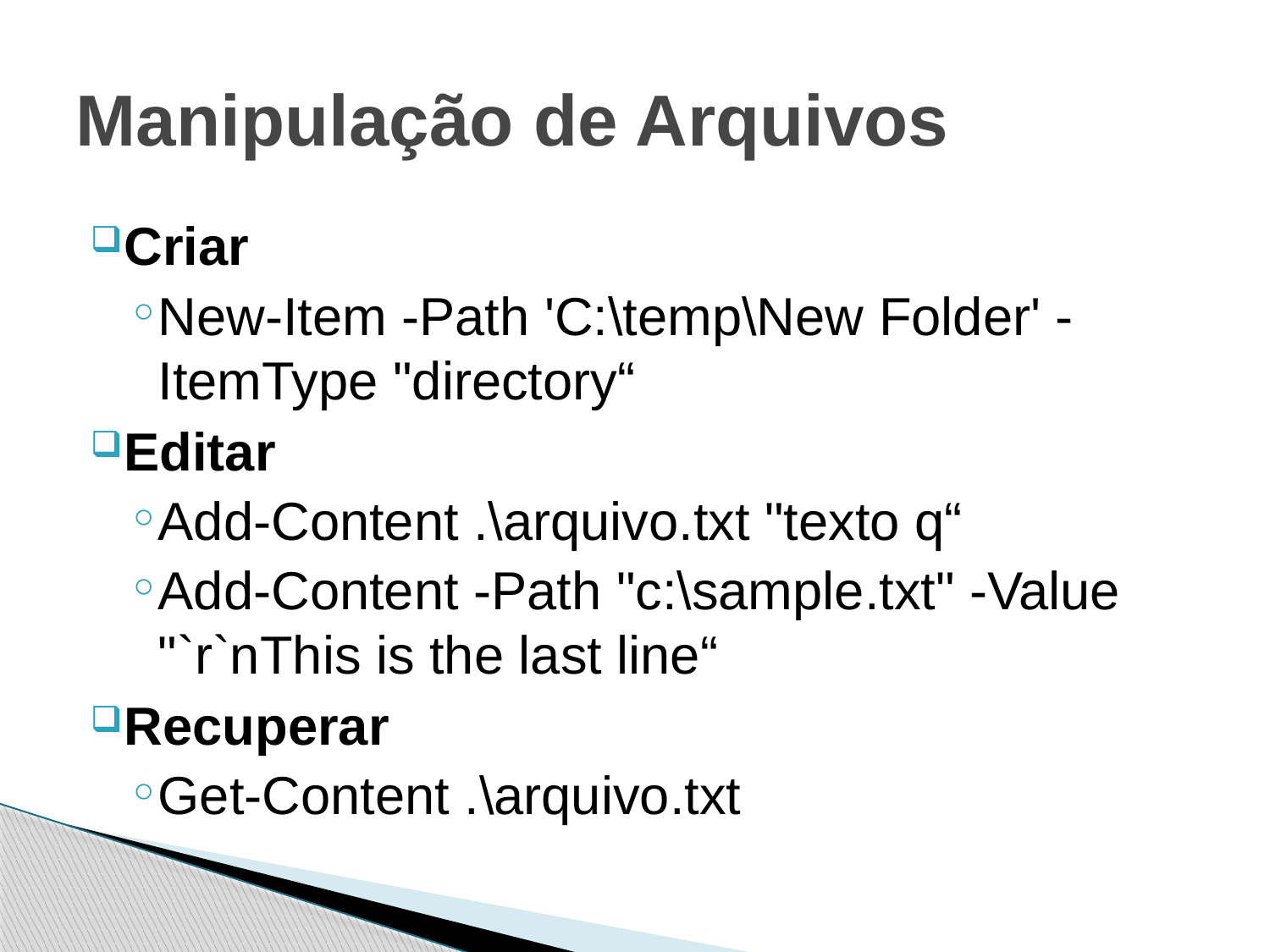

# Manipulação de Arquivos
Criar
New-Item -Path 'C:\temp\New Folder' -ItemType "directory“
Editar
Add-Content .\arquivo.txt "texto q“
Add-Content -Path "c:\sample.txt" -Value "`r`nThis is the last line“
Recuperar
Get-Content .\arquivo.txt